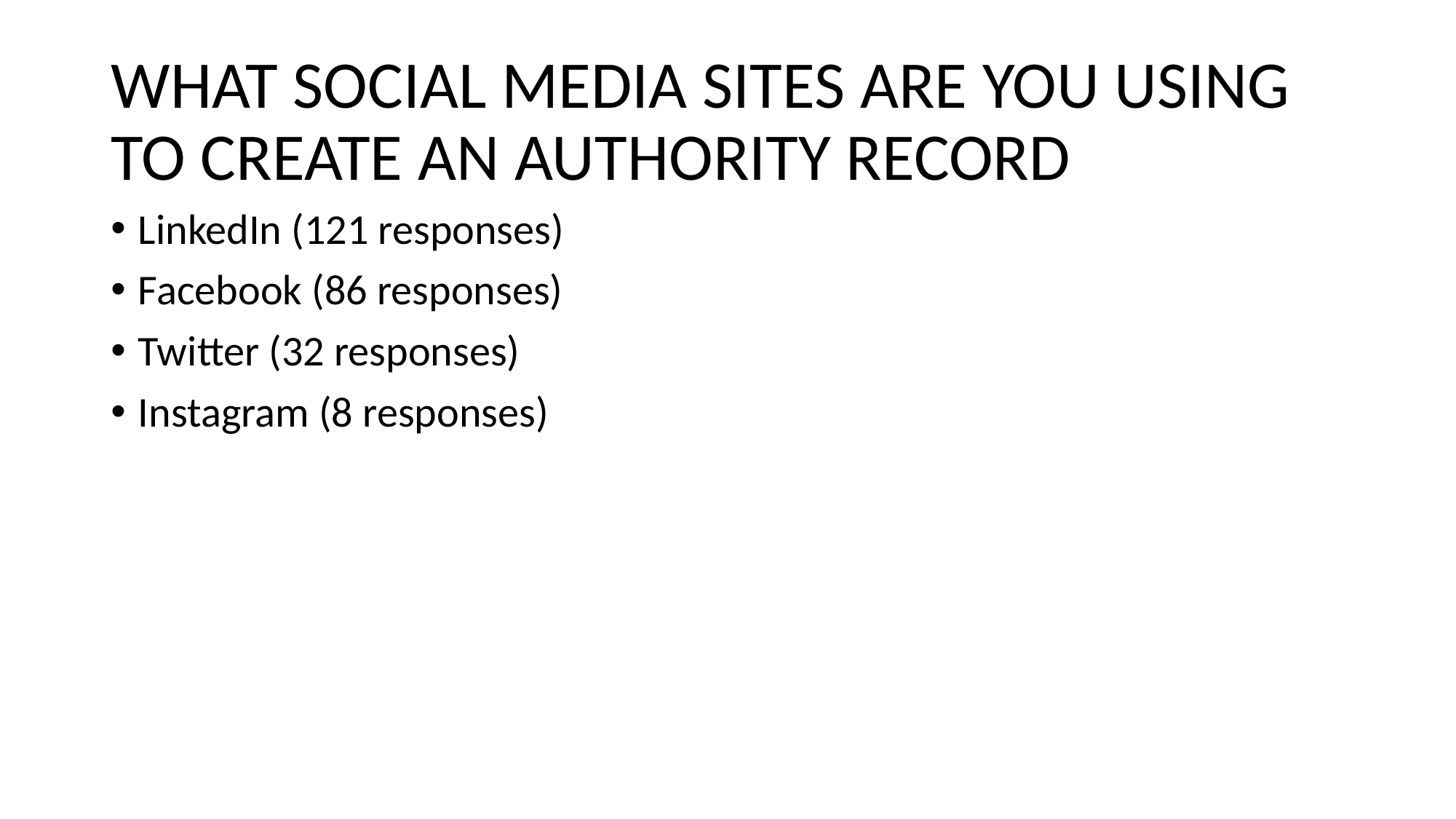

# WHAT SOCIAL MEDIA SITES ARE YOU USING TO CREATE AN AUTHORITY RECORD
LinkedIn (121 responses)
Facebook (86 responses)
Twitter (32 responses)
Instagram (8 responses)